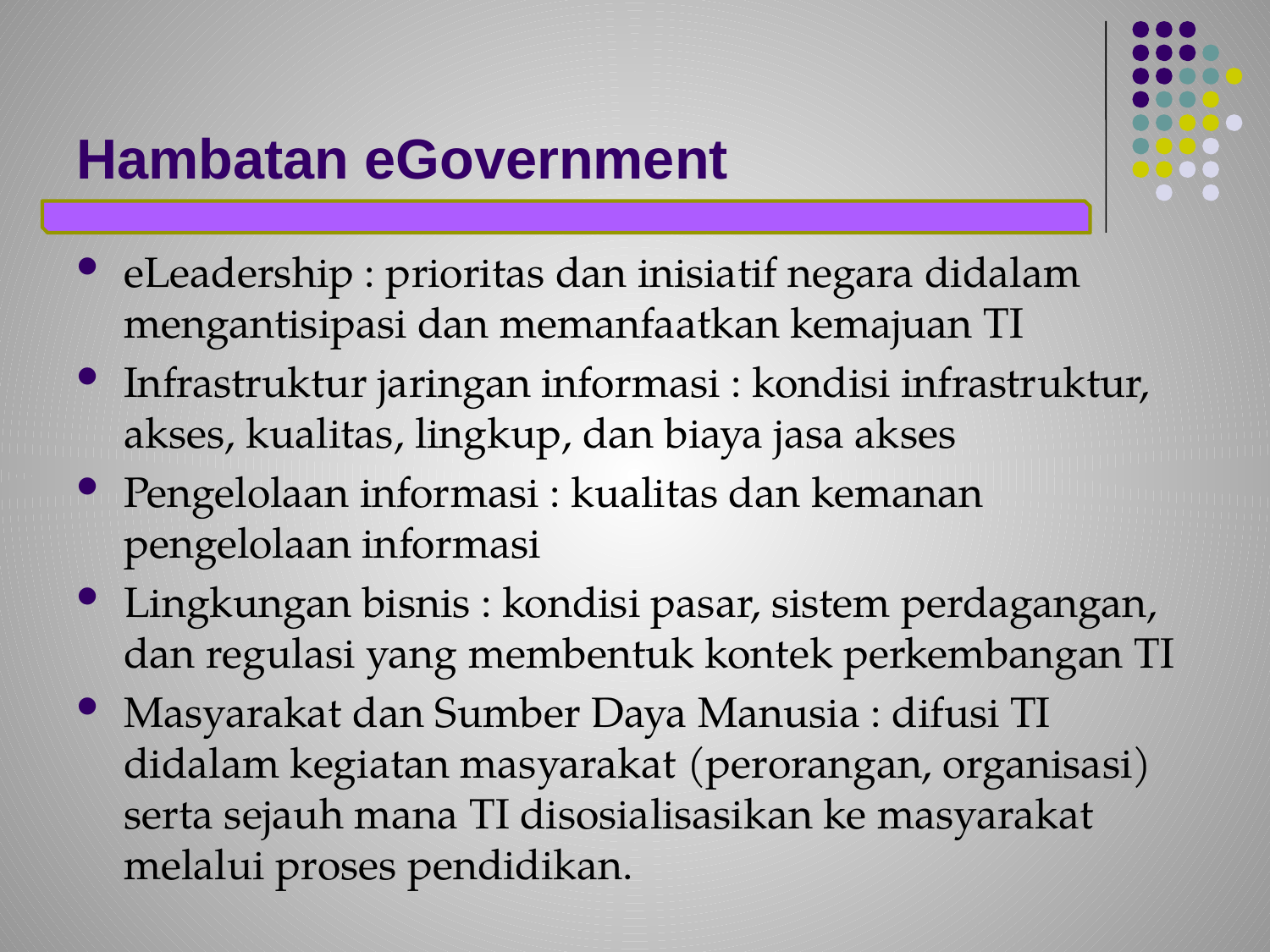

# Hambatan eGovernment

eLeadership : prioritas dan inisiatif negara didalam mengantisipasi dan memanfaatkan kemajuan TI
Infrastruktur jaringan informasi : kondisi infrastruktur, akses, kualitas, lingkup, dan biaya jasa akses
Pengelolaan informasi : kualitas dan kemanan pengelolaan informasi
Lingkungan bisnis : kondisi pasar, sistem perdagangan, dan regulasi yang membentuk kontek perkembangan TI
Masyarakat dan Sumber Daya Manusia : difusi TI didalam kegiatan masyarakat (perorangan, organisasi) serta sejauh mana TI disosialisasikan ke masyarakat melalui proses pendidikan.